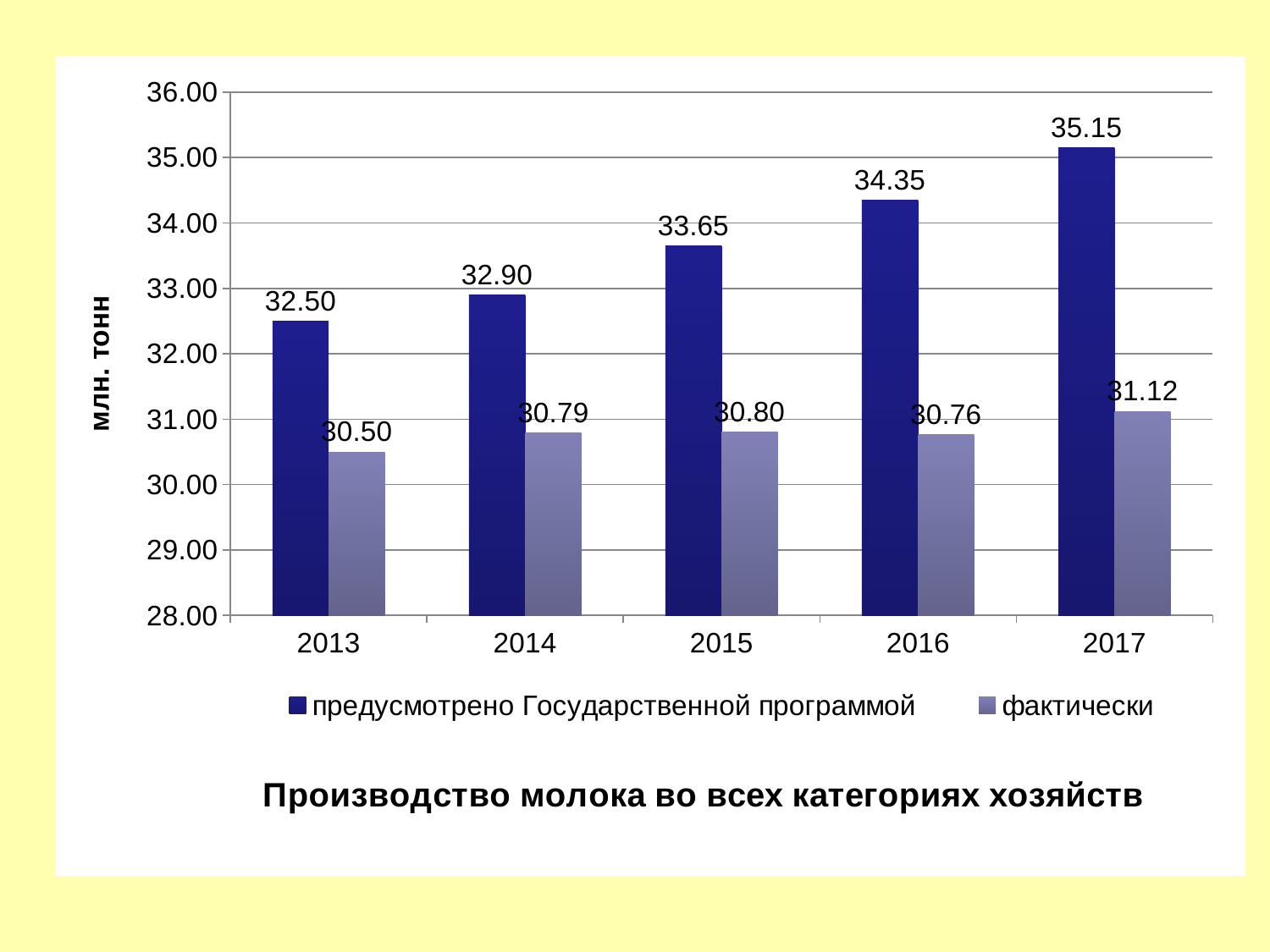

### Chart: Производство молока во всех категориях хозяйств

| Category | предусмотрено Государственной программой | фактически |
|---|---|---|
| 2013 | 32.5 | 30.5 |
| 2014 | 32.9 | 30.79 |
| 2015 | 33.65 | 30.8 |
| 2016 | 34.35 | 30.76 |
| 2017 | 35.15 | 31.12 |